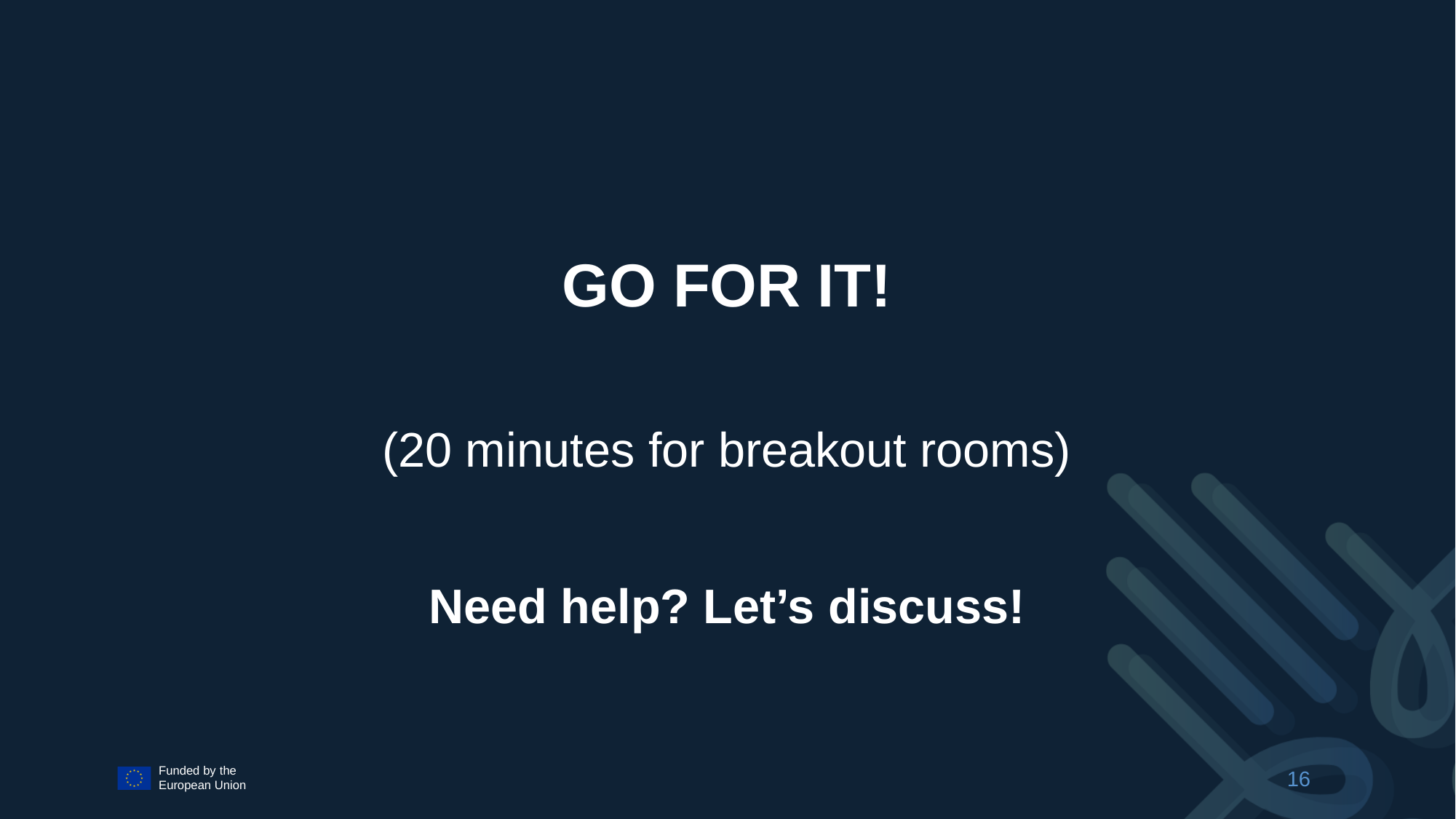

# GO FOR IT! (20 minutes for breakout rooms) Need help? Let’s discuss!
16